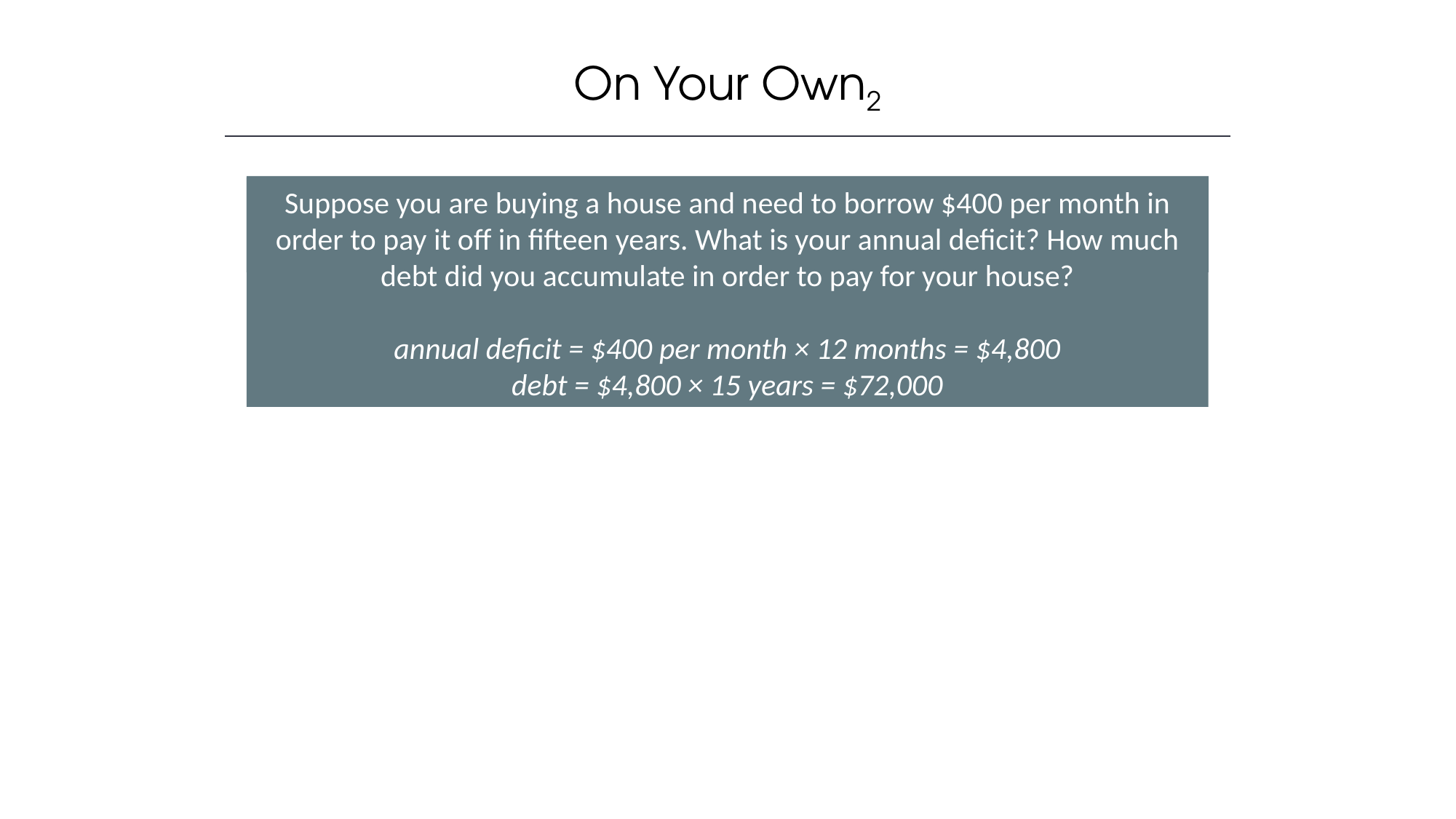

On Your Own2

Suppose you are buying a house and need to borrow $400 per month in order to pay it off in fifteen years. What is your annual deficit? How much debt did you accumulate in order to pay for your house?

annual deficit = $400 per month × 12 months = $4,800
debt = $4,800 × 15 years = $72,000